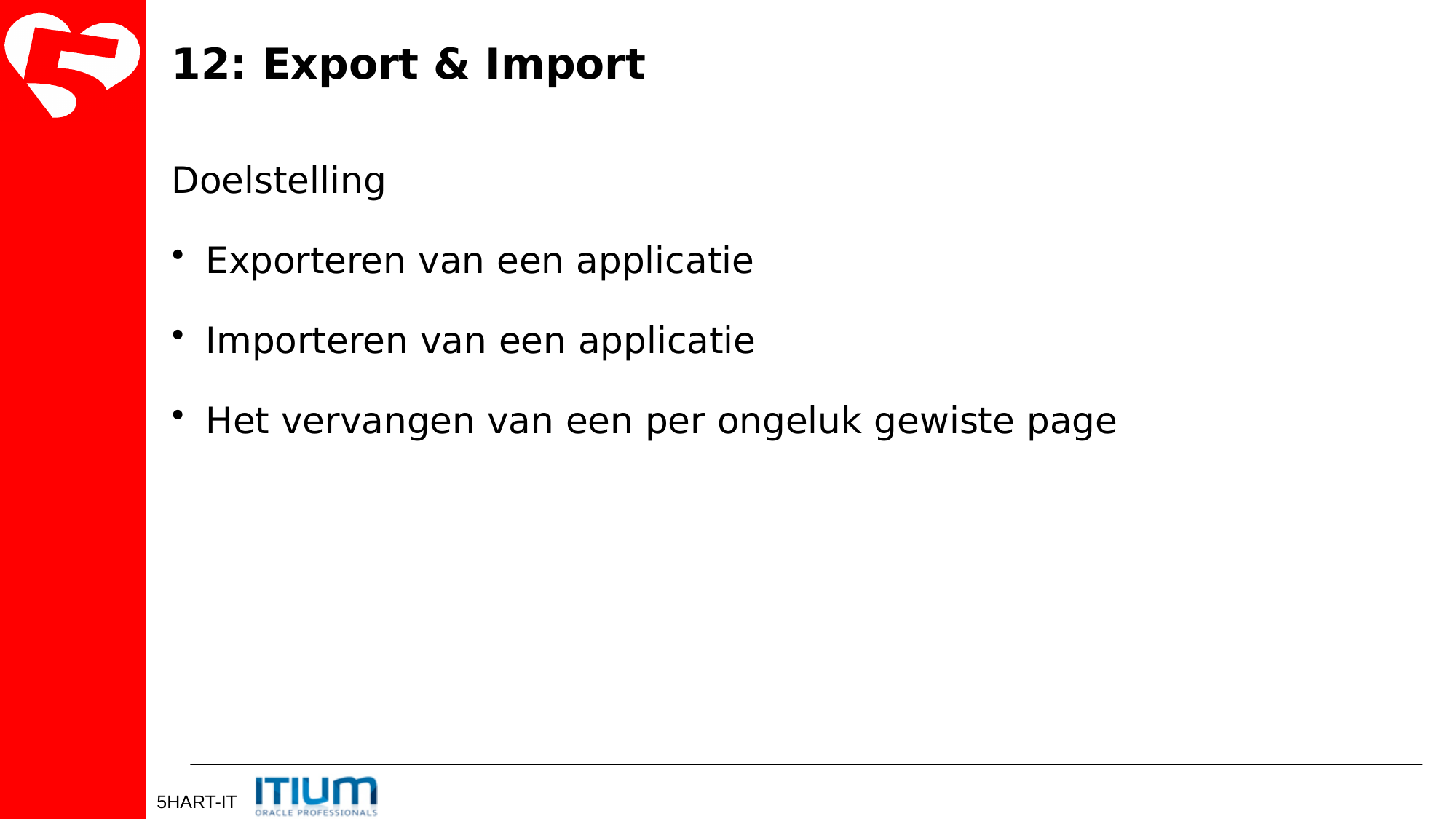

# 12: Export & Import
Doelstelling
Exporteren van een applicatie
Importeren van een applicatie
Het vervangen van een per ongeluk gewiste page